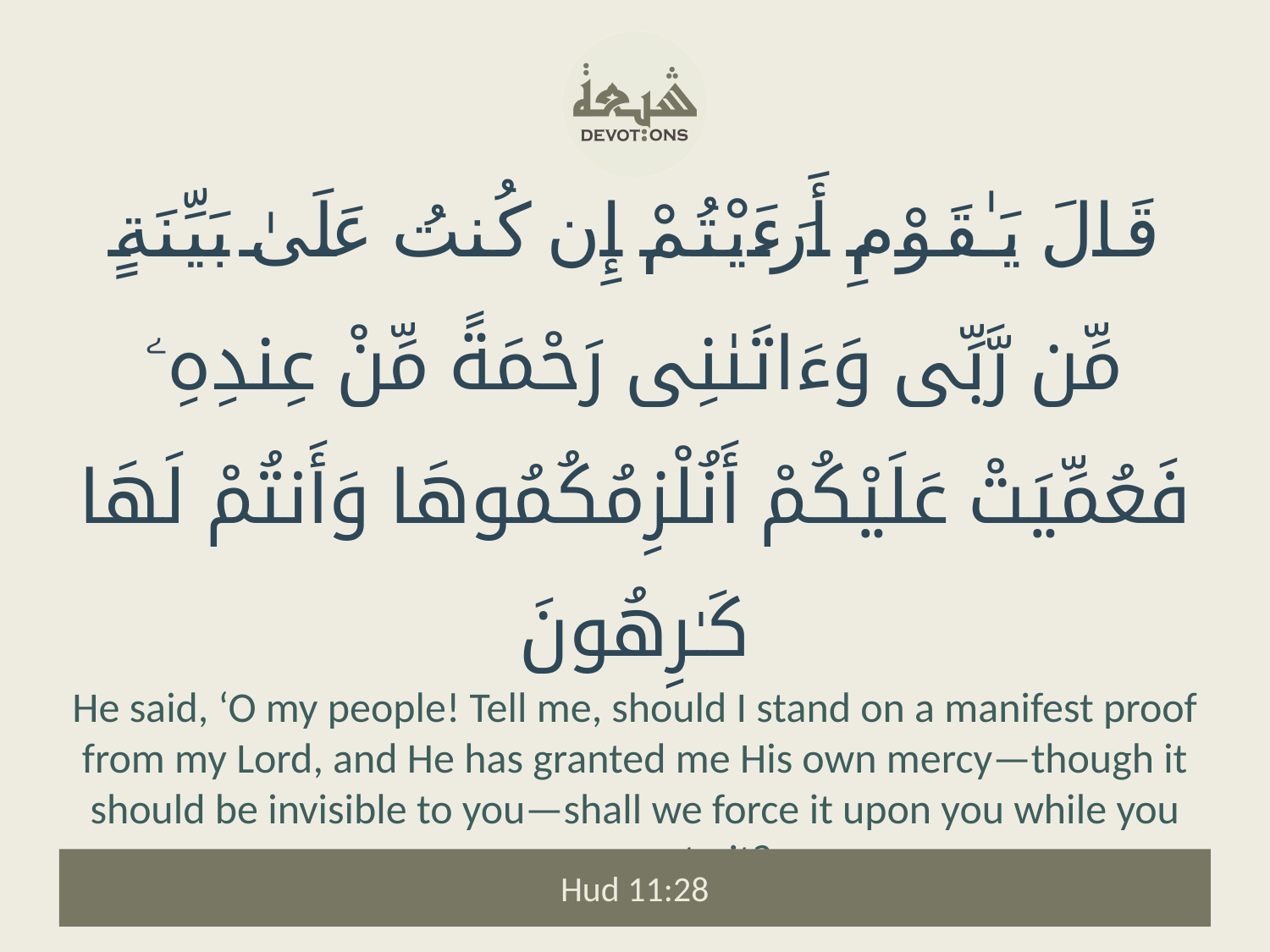

قَالَ يَـٰقَوْمِ أَرَءَيْتُمْ إِن كُنتُ عَلَىٰ بَيِّنَةٍ مِّن رَّبِّى وَءَاتَىٰنِى رَحْمَةً مِّنْ عِندِهِۦ فَعُمِّيَتْ عَلَيْكُمْ أَنُلْزِمُكُمُوهَا وَأَنتُمْ لَهَا كَـٰرِهُونَ
He said, ‘O my people! Tell me, should I stand on a manifest proof from my Lord, and He has granted me His own mercy—though it should be invisible to you—shall we force it upon you while you are averse to it?
Hud 11:28